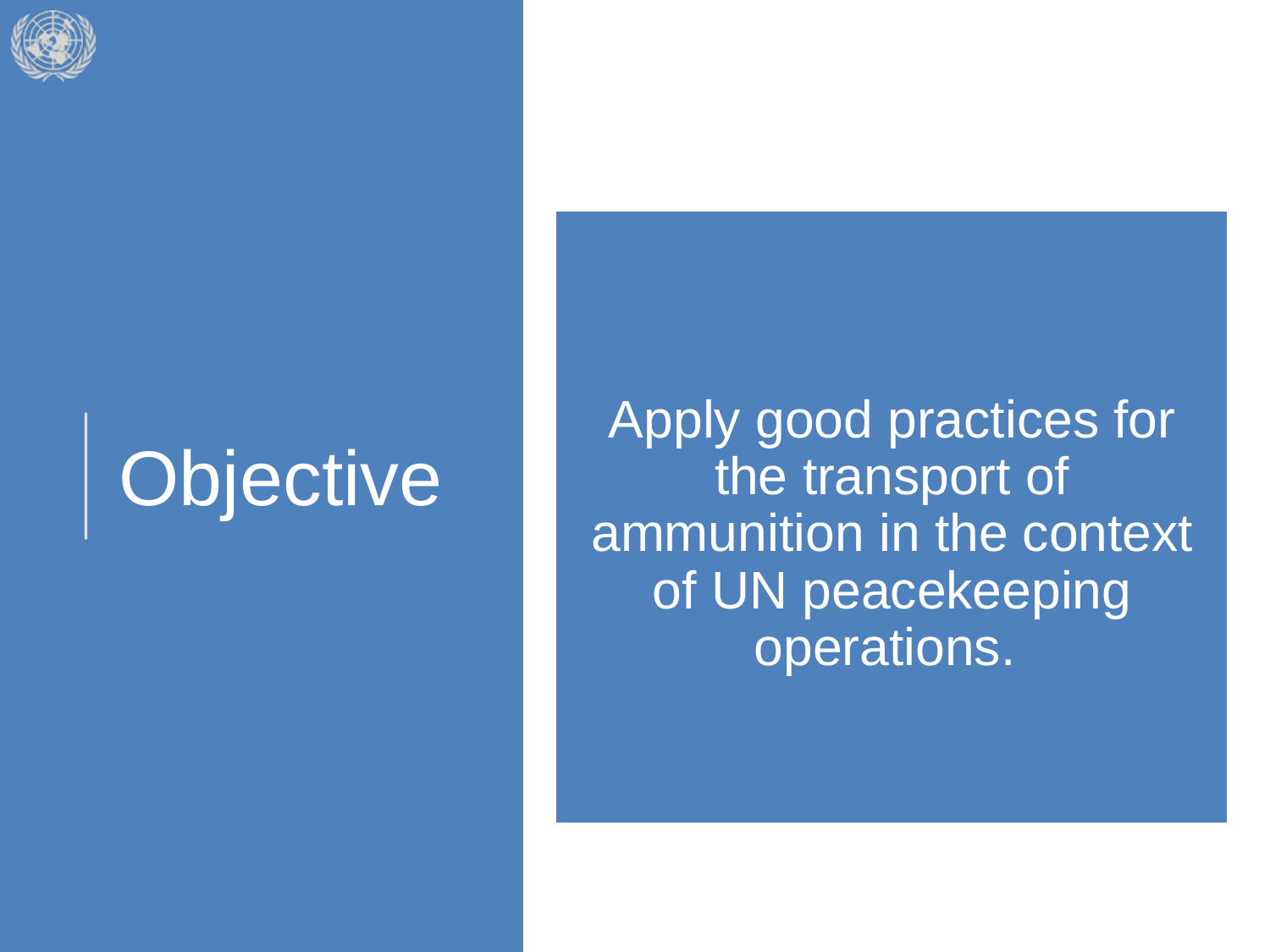

# Objective

Apply good practices for the transport of ammunition in the context of UN peacekeeping operations.